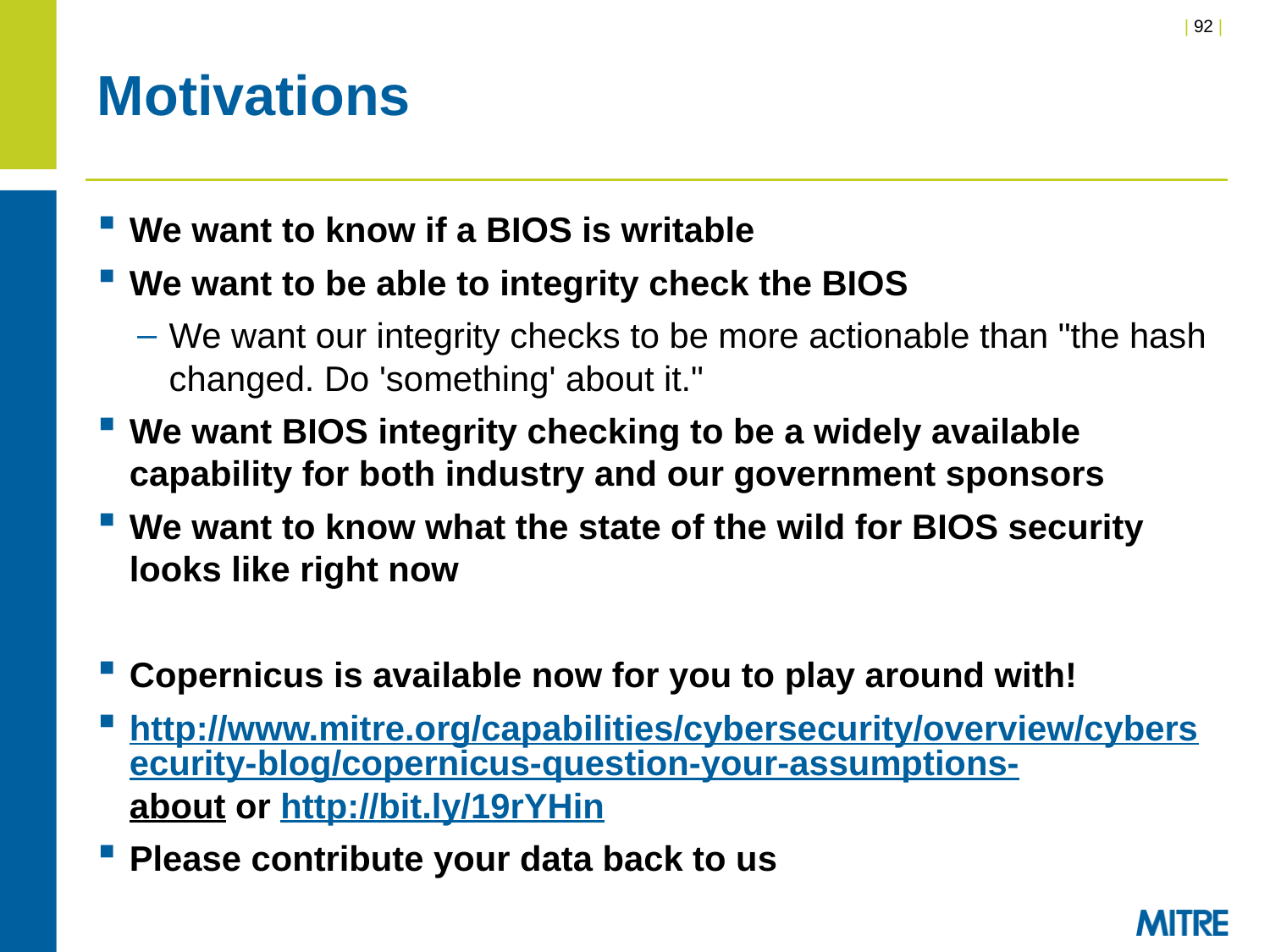

# Motivations
We want to know if a BIOS is writable
We want to be able to integrity check the BIOS
We want our integrity checks to be more actionable than "the hash changed. Do 'something' about it."
We want BIOS integrity checking to be a widely available capability for both industry and our government sponsors
We want to know what the state of the wild for BIOS security looks like right now

Copernicus is available now for you to play around with!
http://www.mitre.org/capabilities/cybersecurity/overview/cybersecurity-blog/copernicus-question-your-assumptions-about or http://bit.ly/19rYHin
Please contribute your data back to us